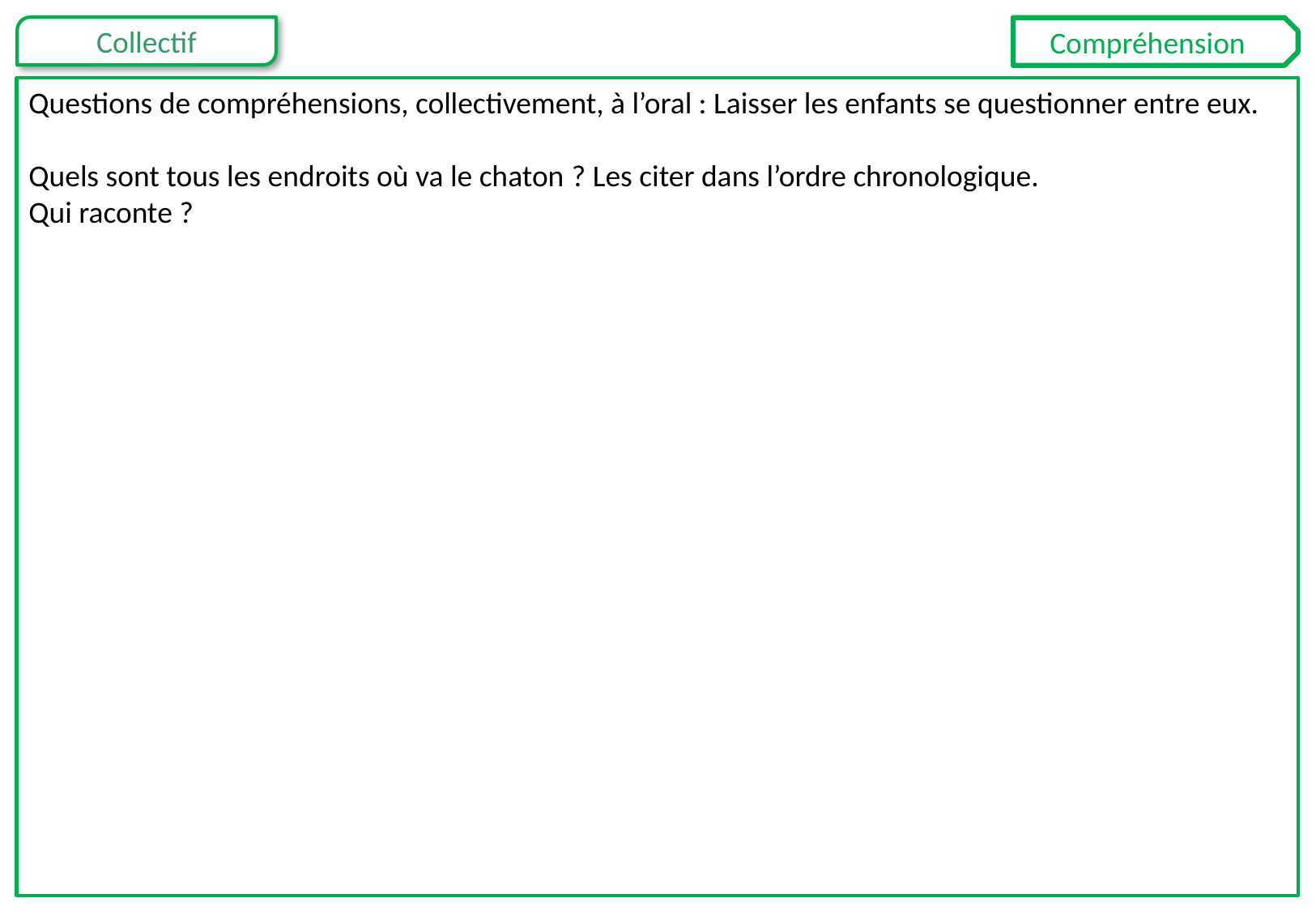

Compréhension
Questions de compréhensions, collectivement, à l’oral : Laisser les enfants se questionner entre eux.

Quels sont tous les endroits où va le chaton ? Les citer dans l’ordre chronologique.
Qui raconte ?